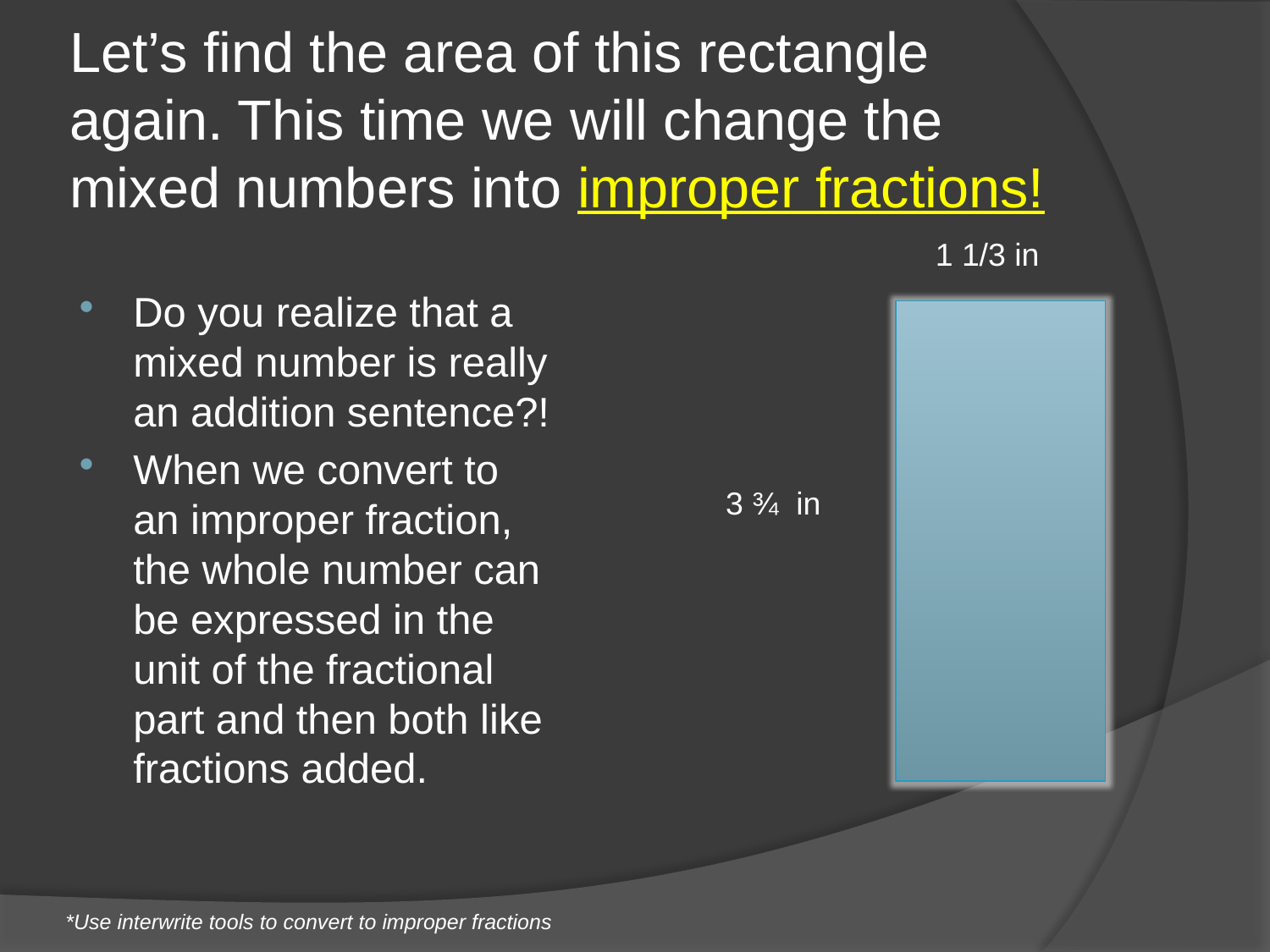

# Let’s find the area of this rectangle again. This time we will change the mixed numbers into improper fractions!
1 1/3 in
Do you realize that a mixed number is really an addition sentence?!
When we convert to an improper fraction, the whole number can be expressed in the unit of the fractional part and then both like fractions added.

3 ¾  in
*Use interwrite tools to convert to improper fractions